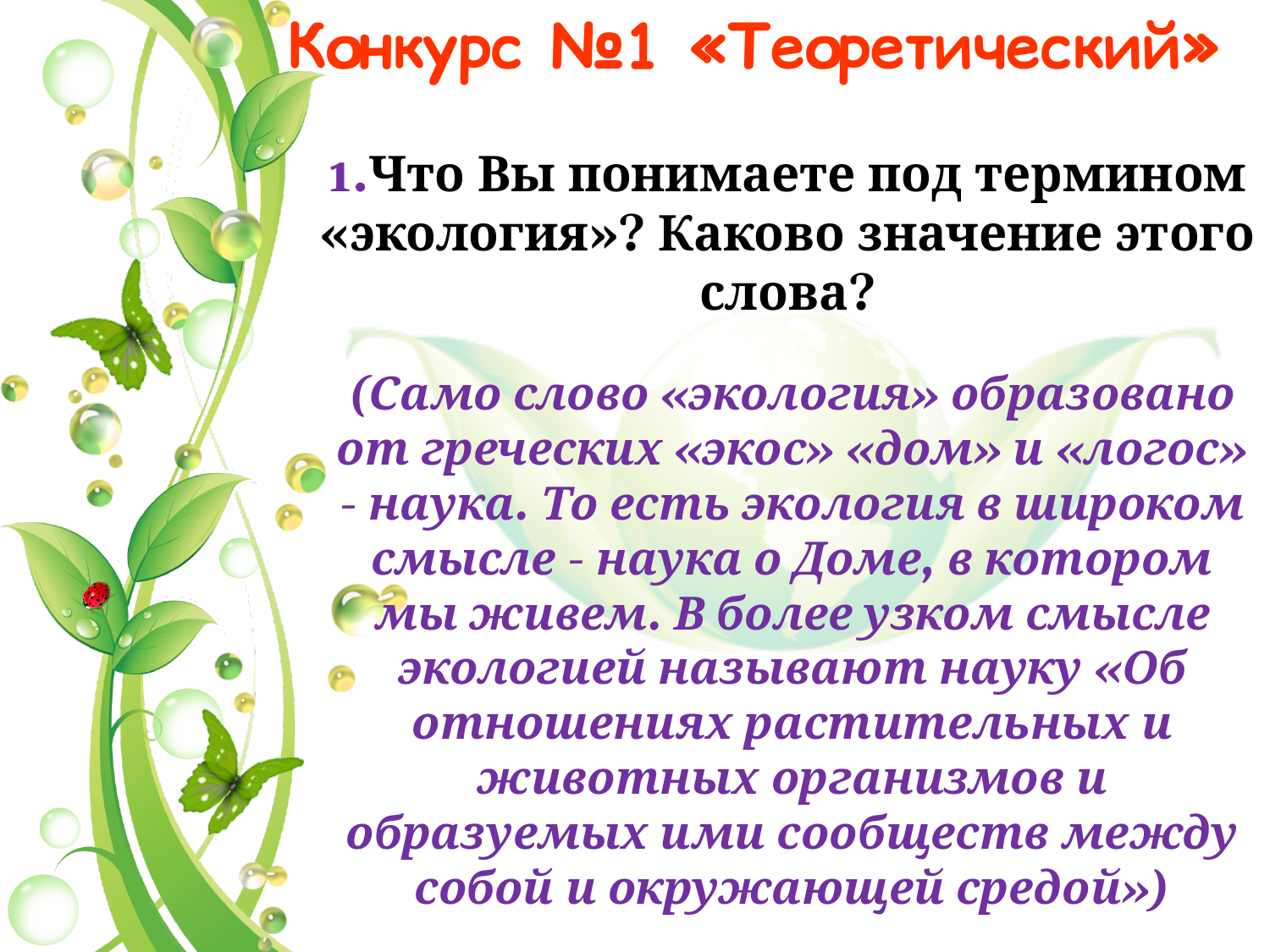

Конкурс №1 «Теоретический»
1.Что Вы понимаете под термином «экология»? Каково значение этого слова?
(Само слово «экология» образовано от греческих «экос» «дом» и «логос» - наука. То есть экология в широком смысле - наука о Доме, в котором мы живем. В более узком смысле экологией называют науку «Об отношениях растительных и животных организмов и образуемых ими сообществ между собой и окружающей средой»)